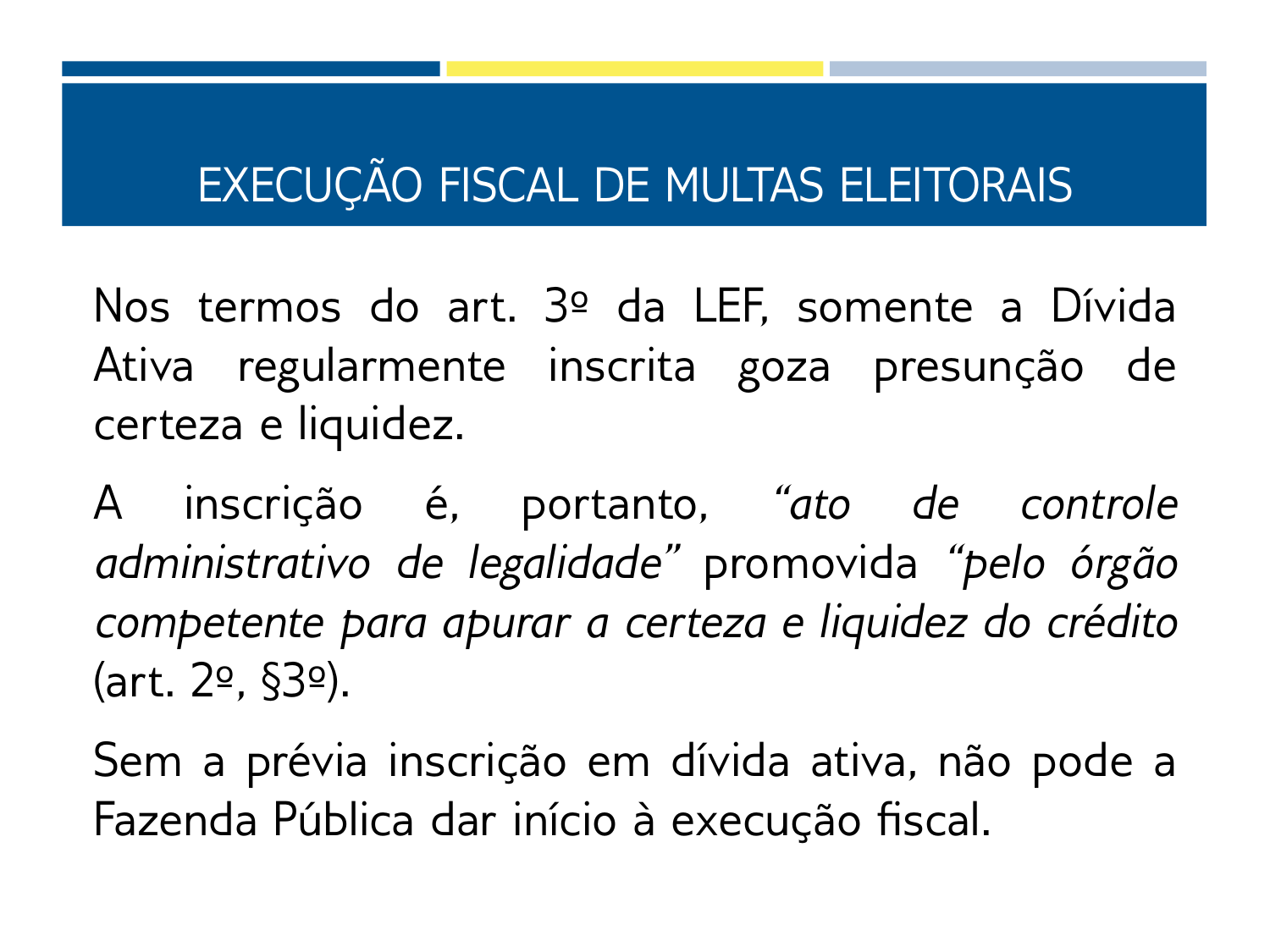

# EXECUÇÃO FISCAL DE MULTAS ELEITORAIS
Nos termos do art. 3º da LEF, somente a Dívida Ativa regularmente inscrita goza presunção de certeza e liquidez.
A inscrição é, portanto, “ato de controle administrativo de legalidade” promovida “pelo órgão competente para apurar a certeza e liquidez do crédito (art. 2º, §3º).
Sem a prévia inscrição em dívida ativa, não pode a Fazenda Pública dar início à execução fiscal.